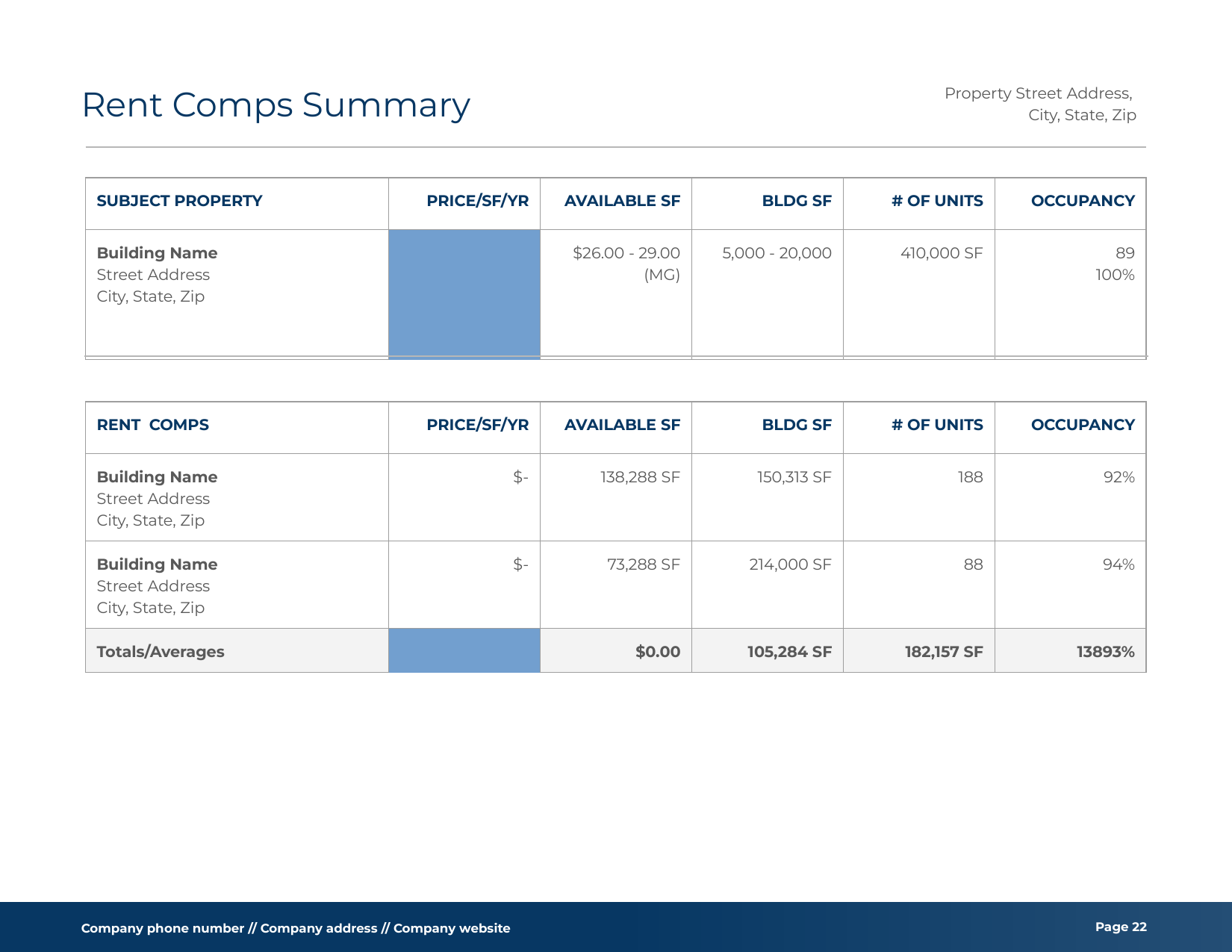

Rent Comps Summary
| SUBJECT PROPERTY |  | PRICE/SF/YR | AVAILABLE SF | BLDG SF | # OF UNITS | OCCUPANCY |
| --- | --- | --- | --- | --- | --- | --- |
| Building Name Street Address City, State, Zip |  | $26.00 - 29.00 (MG) | 5,000 - 20,000 | 410,000 SF | 89 | 100% |
| RENT COMPS |  | PRICE/SF/YR | AVAILABLE SF | BLDG SF | # OF UNITS | OCCUPANCY |
| --- | --- | --- | --- | --- | --- | --- |
| Building Name Street Address City, State, Zip |  | $- | 138,288 SF | 150,313 SF | 188 | 92% |
| Building Name Street Address City, State, Zip |  | $- | 73,288 SF | 214,000 SF | 88 | 94% |
| Totals/Averages |  | $0.00 | 105,284 SF | 182,157 SF | 138 | 93% |
Page 22